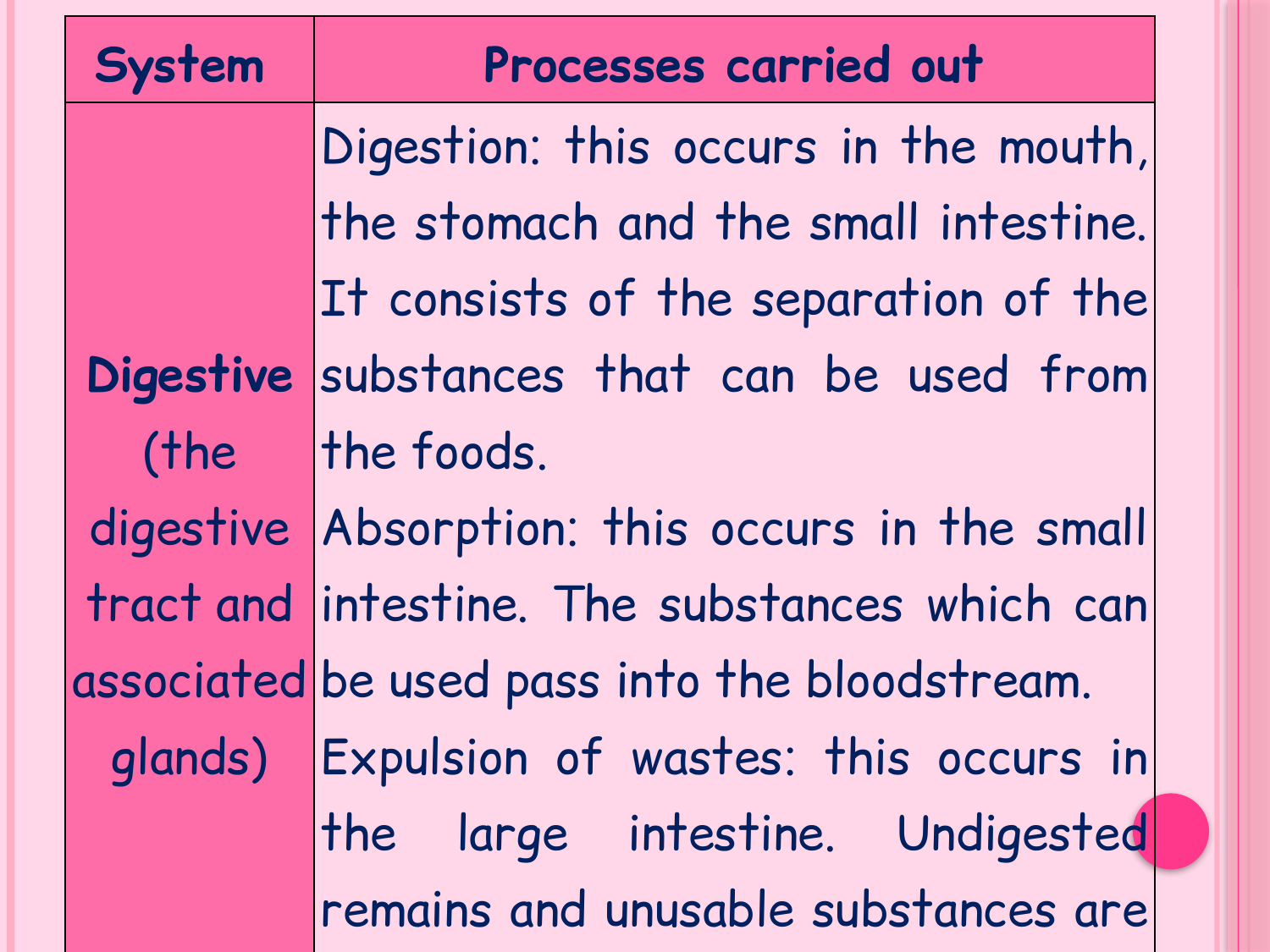

| System | Processes carried out |
| --- | --- |
| Digestive (the digestive tract and associated glands) | Digestion: this occurs in the mouth, the stomach and the small intestine. It consists of the separation of the substances that can be used from the foods. Absorption: this occurs in the small intestine. The substances which can be used pass into the bloodstream. Expulsion of wastes: this occurs in the large intestine. Undigested remains and unusable substances are expelled. |